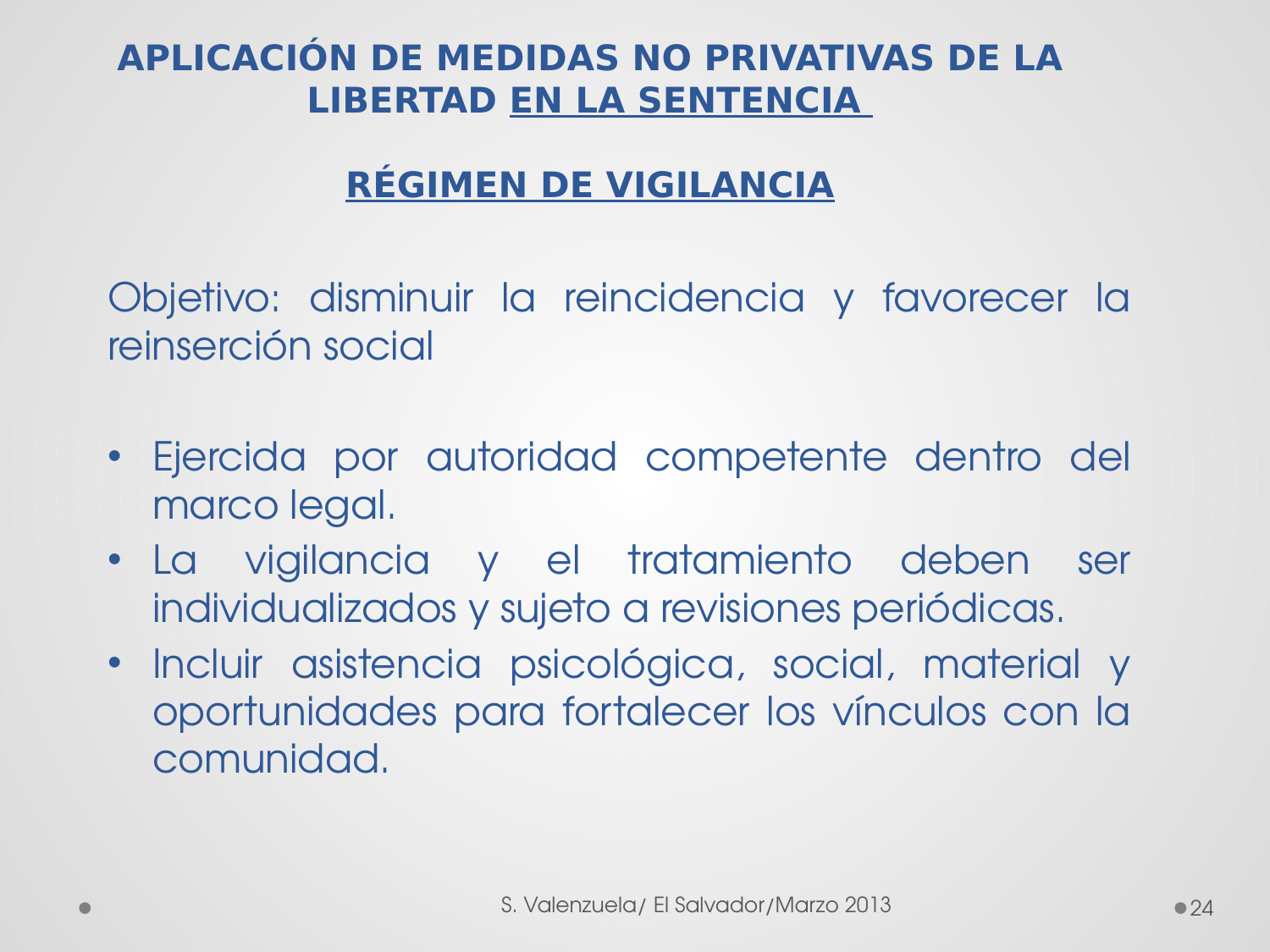

# APLICACIÓN DE MEDIDAS NO PRIVATIVAS DE LA LIBERTAD EN LA SENTENCIA RÉGIMEN DE VIGILANCIA
Objetivo: disminuir la reincidencia y favorecer la reinserción social

Ejercida por autoridad competente dentro del marco legal.
La vigilancia y el tratamiento deben ser individualizados y sujeto a revisiones periódicas.
Incluir asistencia psicológica, social, material y oportunidades para fortalecer los vínculos con la comunidad.

S. Valenzuela/ El Salvador/Marzo 2013
24